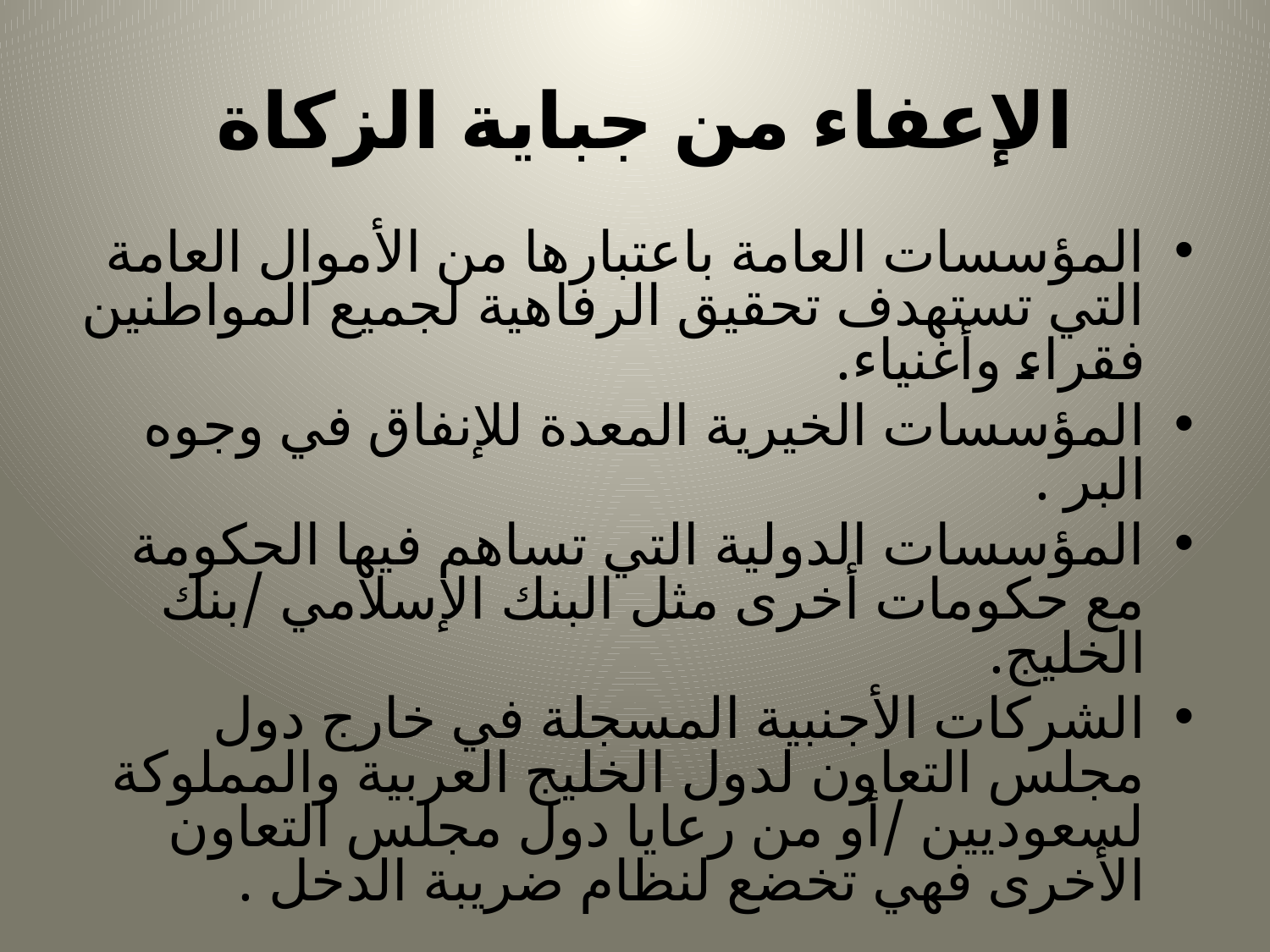

# الإعفاء من جباية الزكاة
المؤسسات العامة باعتبارها من الأموال العامة التي تستهدف تحقيق الرفاهية لجميع المواطنين فقراء وأغنياء.
المؤسسات الخيرية المعدة للإنفاق في وجوه البر .
المؤسسات الدولية التي تساهم فيها الحكومة مع حكومات أخرى مثل البنك الإسلامي /بنك الخليج.
الشركات الأجنبية المسجلة في خارج دول مجلس التعاون لدول الخليج العربية والمملوكة لسعوديين /أو من رعايا دول مجلس التعاون الأخرى فهي تخضع لنظام ضريبة الدخل .
.